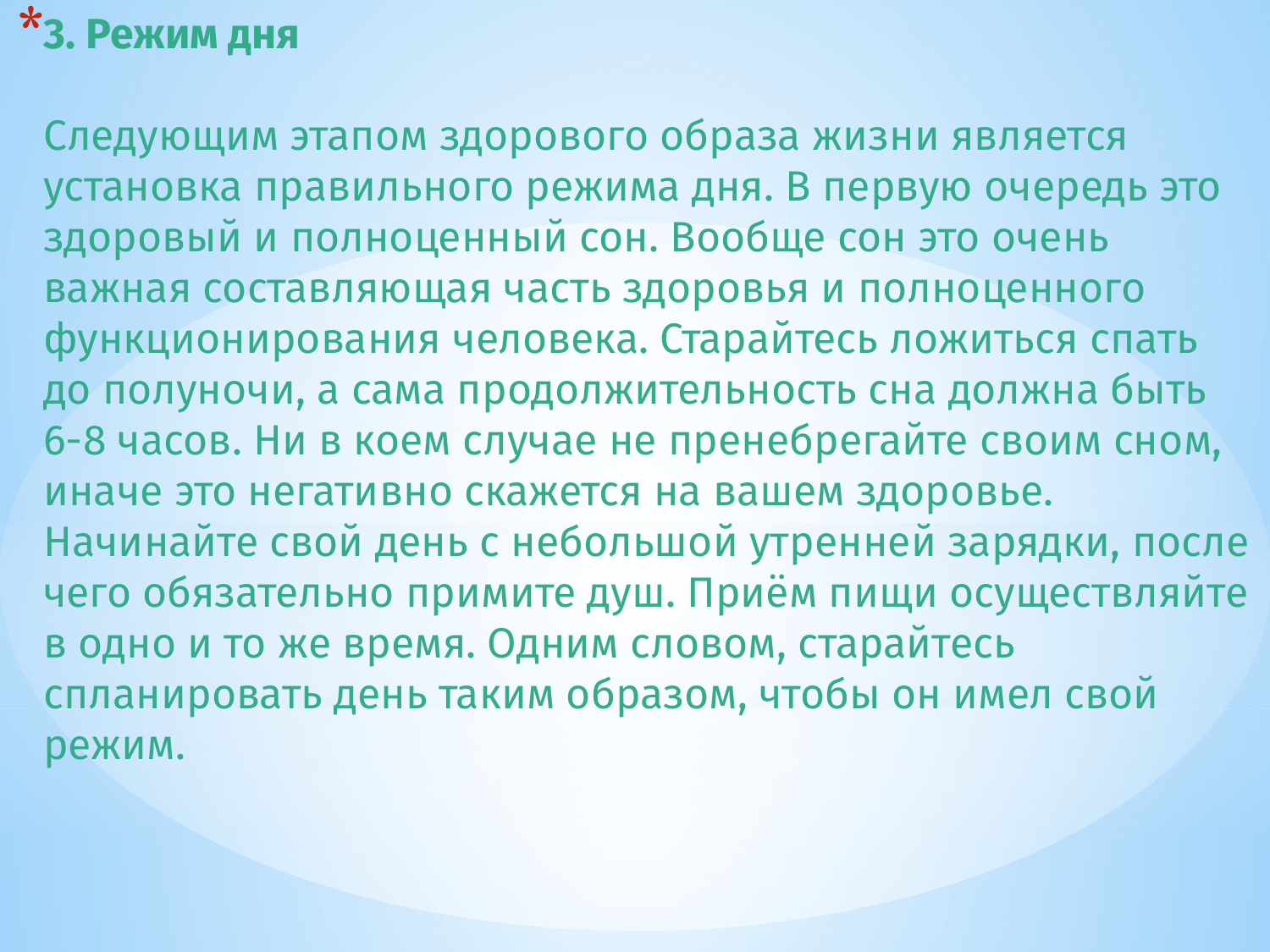

3. Режим дня
Следующим этапом здорового образа жизни является установка правильного режима дня. В первую очередь это здоровый и полноценный сон. Вообще сон это очень важная составляющая часть здоровья и полноценного функционирования человека. Старайтесь ложиться спать до полуночи, а сама продолжительность сна должна быть 6-8 часов. Ни в коем случае не пренебрегайте своим сном, иначе это негативно скажется на вашем здоровье. Начинайте свой день с небольшой утренней зарядки, после чего обязательно примите душ. Приём пищи осуществляйте в одно и то же время. Одним словом, старайтесь спланировать день таким образом, чтобы он имел свой режим.